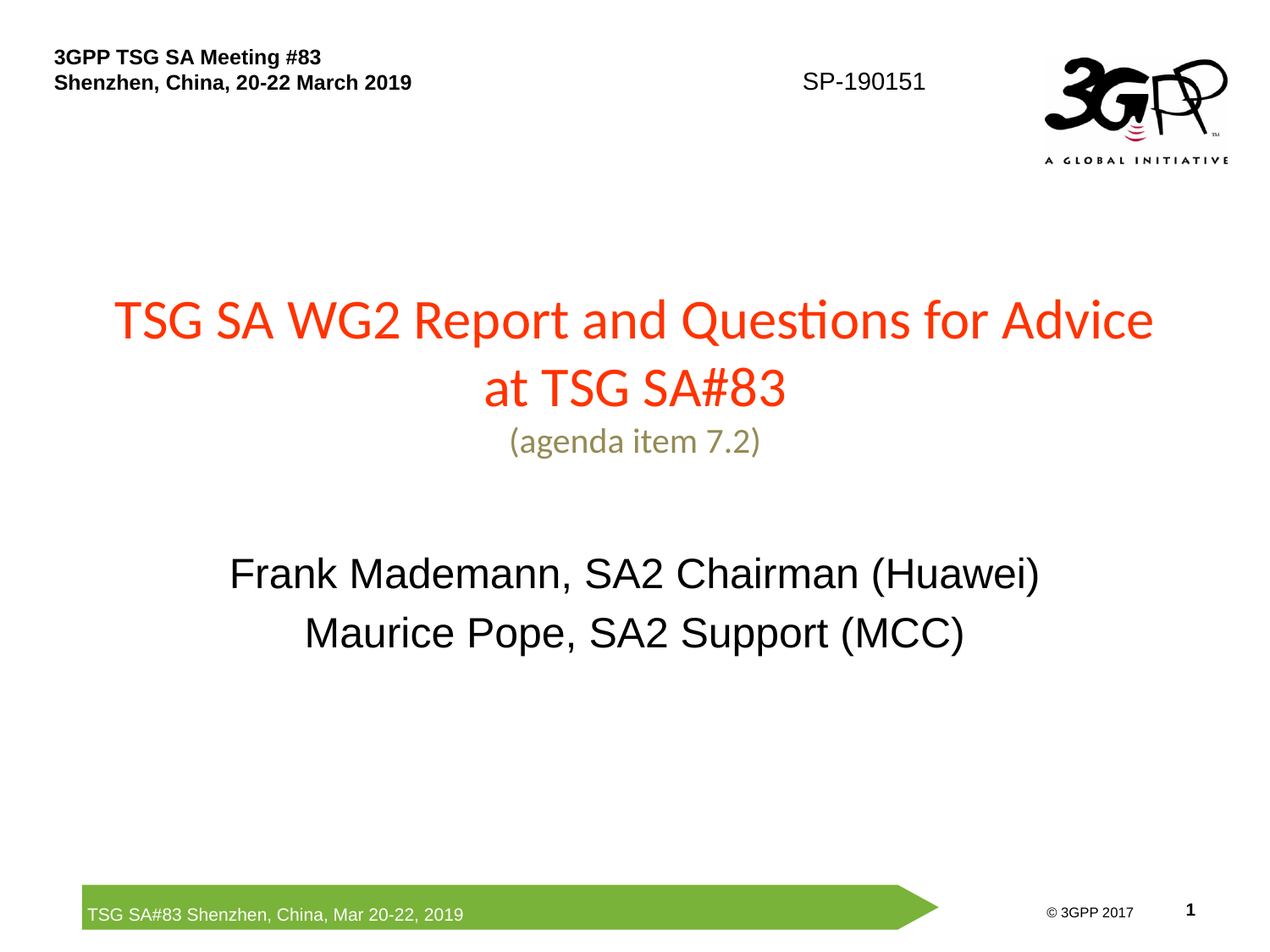

TSG SA WG2 Report and Questions for Advice
at TSG SA#83
(agenda item 7.2)
Frank Mademann, SA2 Chairman (Huawei)
Maurice Pope, SA2 Support (MCC)